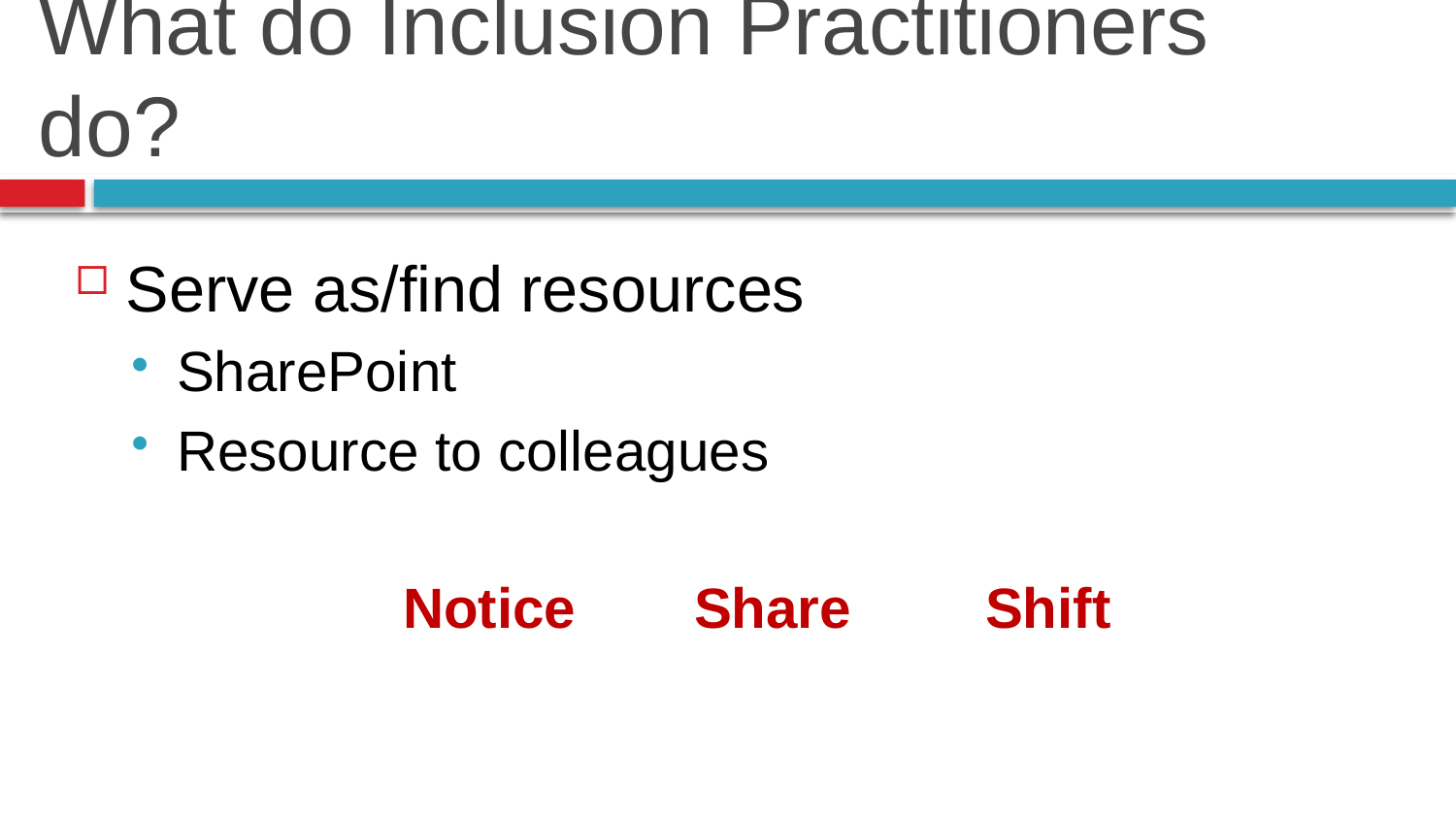

# What do Inclusion Practitioners do?
Serve as/find resources
SharePoint
Resource to colleagues

Notice	Share	Shift